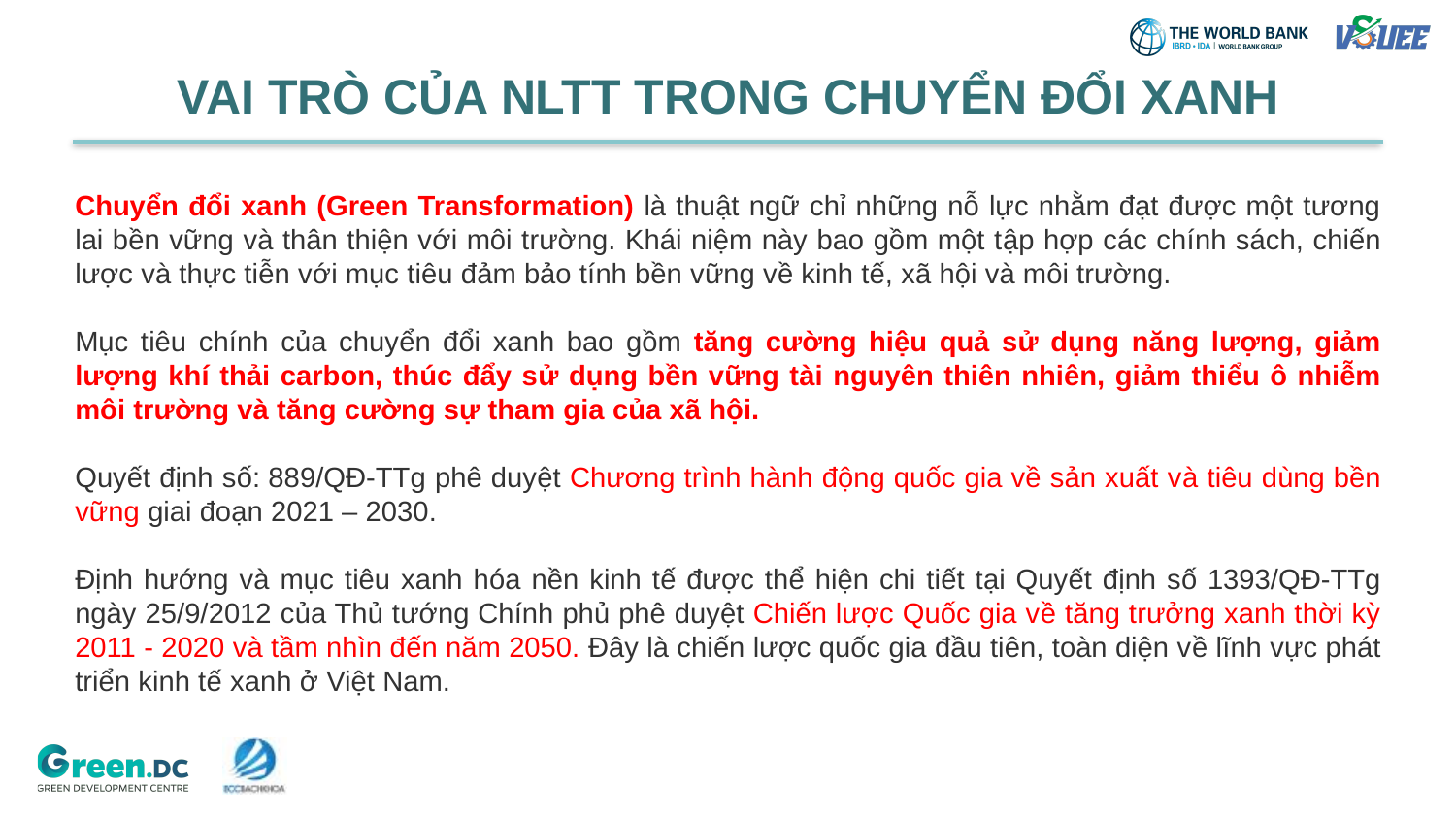

# VAI TRÒ CỦA NLTT TRONG CHUYỂN ĐỔI XANH
Chuyển đổi xanh (Green Transformation) là thuật ngữ chỉ những nỗ lực nhằm đạt được một tương lai bền vững và thân thiện với môi trường. Khái niệm này bao gồm một tập hợp các chính sách, chiến lược và thực tiễn với mục tiêu đảm bảo tính bền vững về kinh tế, xã hội và môi trường.

Mục tiêu chính của chuyển đổi xanh bao gồm tăng cường hiệu quả sử dụng năng lượng, giảm lượng khí thải carbon, thúc đẩy sử dụng bền vững tài nguyên thiên nhiên, giảm thiểu ô nhiễm môi trường và tăng cường sự tham gia của xã hội.

Quyết định số: 889/QĐ-TTg phê duyệt Chương trình hành động quốc gia về sản xuất và tiêu dùng bền vững giai đoạn 2021 – 2030.

Định hướng và mục tiêu xanh hóa nền kinh tế được thể hiện chi tiết tại Quyết định số 1393/QĐ-TTg ngày 25/9/2012 của Thủ tướng Chính phủ phê duyệt Chiến lược Quốc gia về tăng trưởng xanh thời kỳ 2011 - 2020 và tầm nhìn đến năm 2050. Đây là chiến lược quốc gia đầu tiên, toàn diện về lĩnh vực phát triển kinh tế xanh ở Việt Nam.